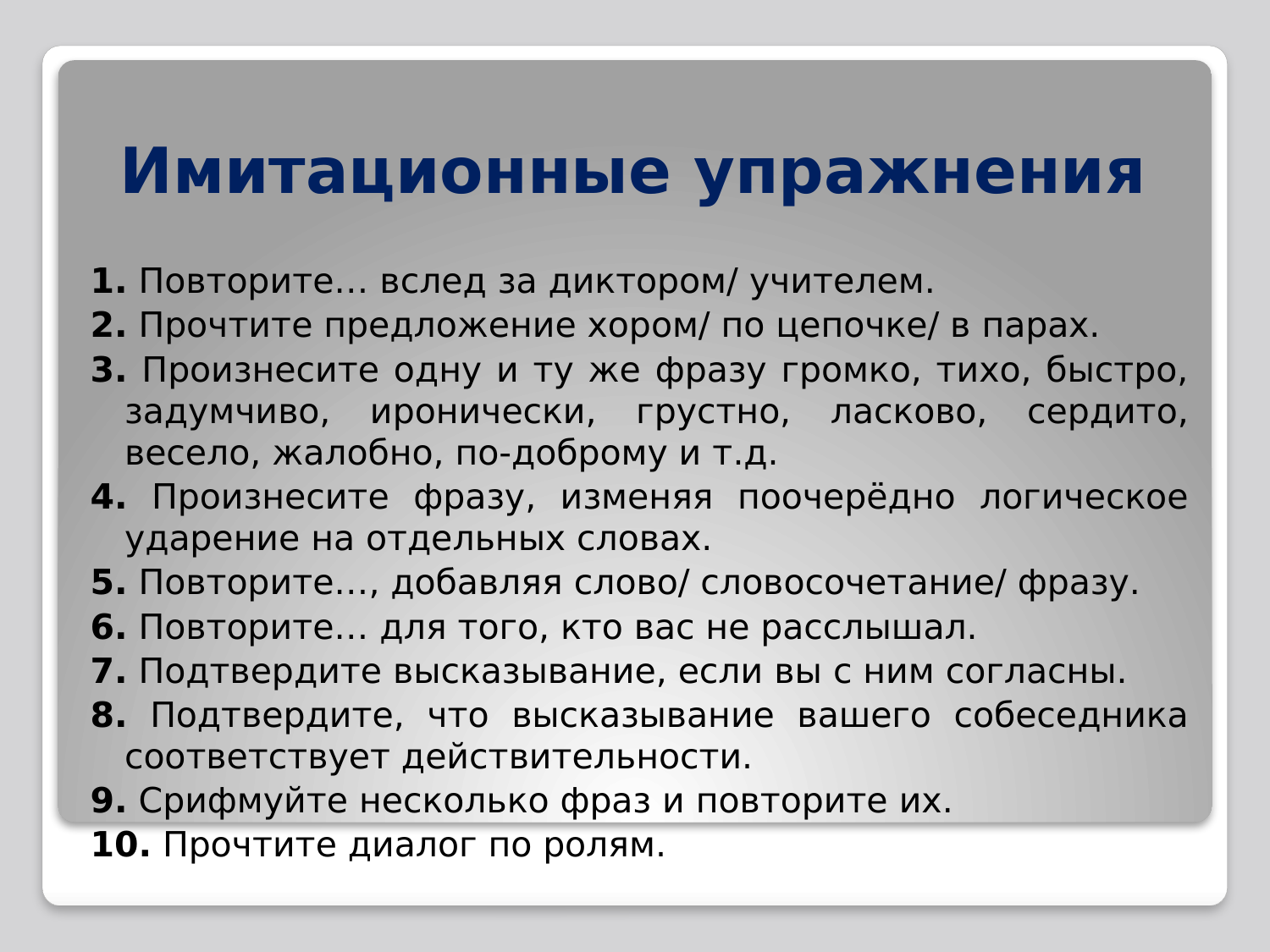

# Имитационные упражнения
1. Повторите… вслед за диктором/ учителем.
2. Прочтите предложение хором/ по цепочке/ в парах.
3. Произнесите одну и ту же фразу громко, тихо, быстро, задумчиво, иронически, грустно, ласково, сердито, весело, жалобно, по-доброму и т.д.
4. Произнесите фразу, изменяя поочерёдно логическое ударение на отдельных словах.
5. Повторите…, добавляя слово/ словосочетание/ фразу.
6. Повторите… для того, кто вас не расслышал.
7. Подтвердите высказывание, если вы с ним согласны.
8. Подтвердите, что высказывание вашего собеседника соответствует действительности.
9. Срифмуйте несколько фраз и повторите их.
10. Прочтите диалог по ролям.